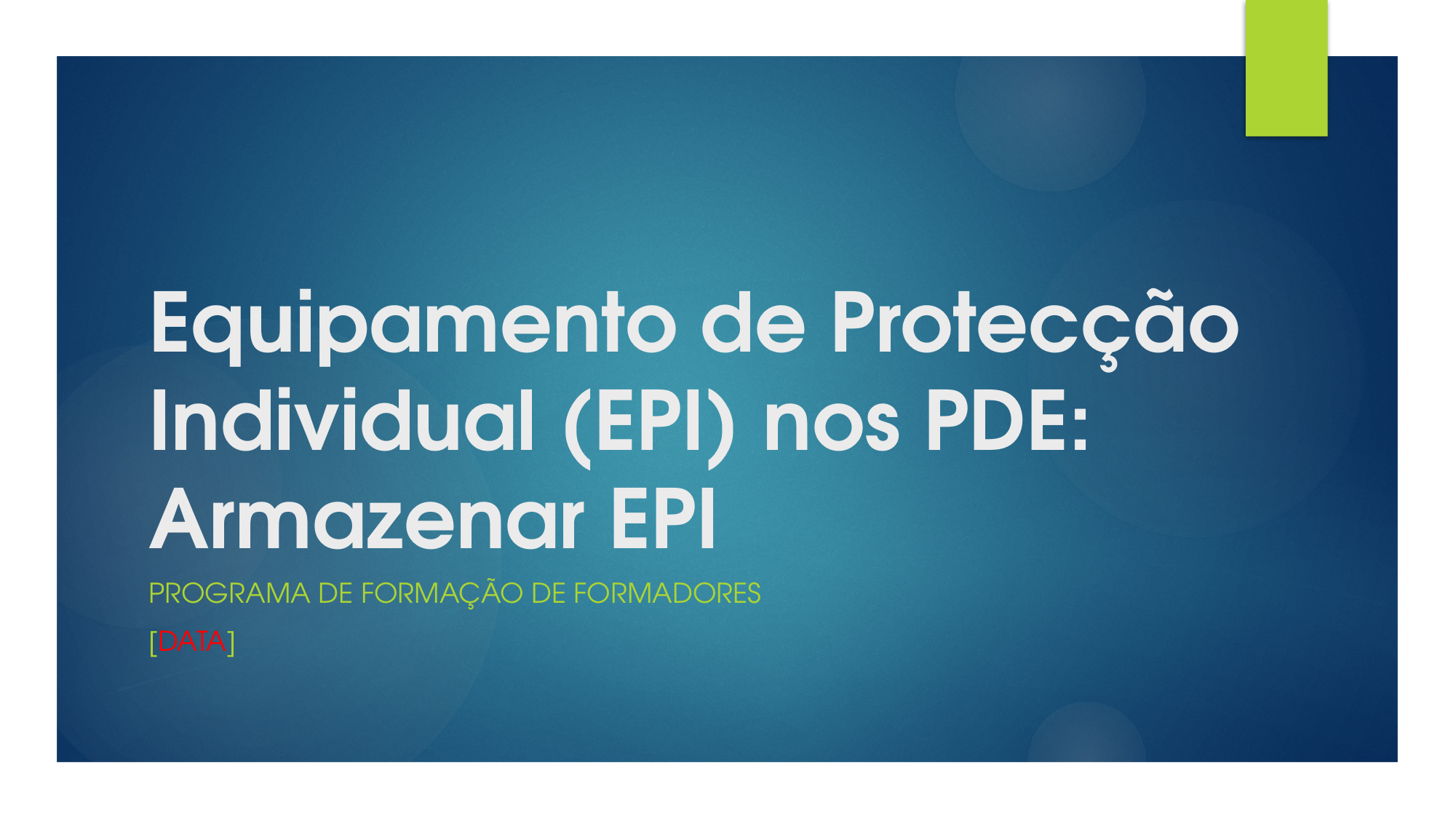

# Equipamento de Protecção Individual (EPI) nos PDE: Armazenar EPI
Programa de Formação de Formadores
[Data]